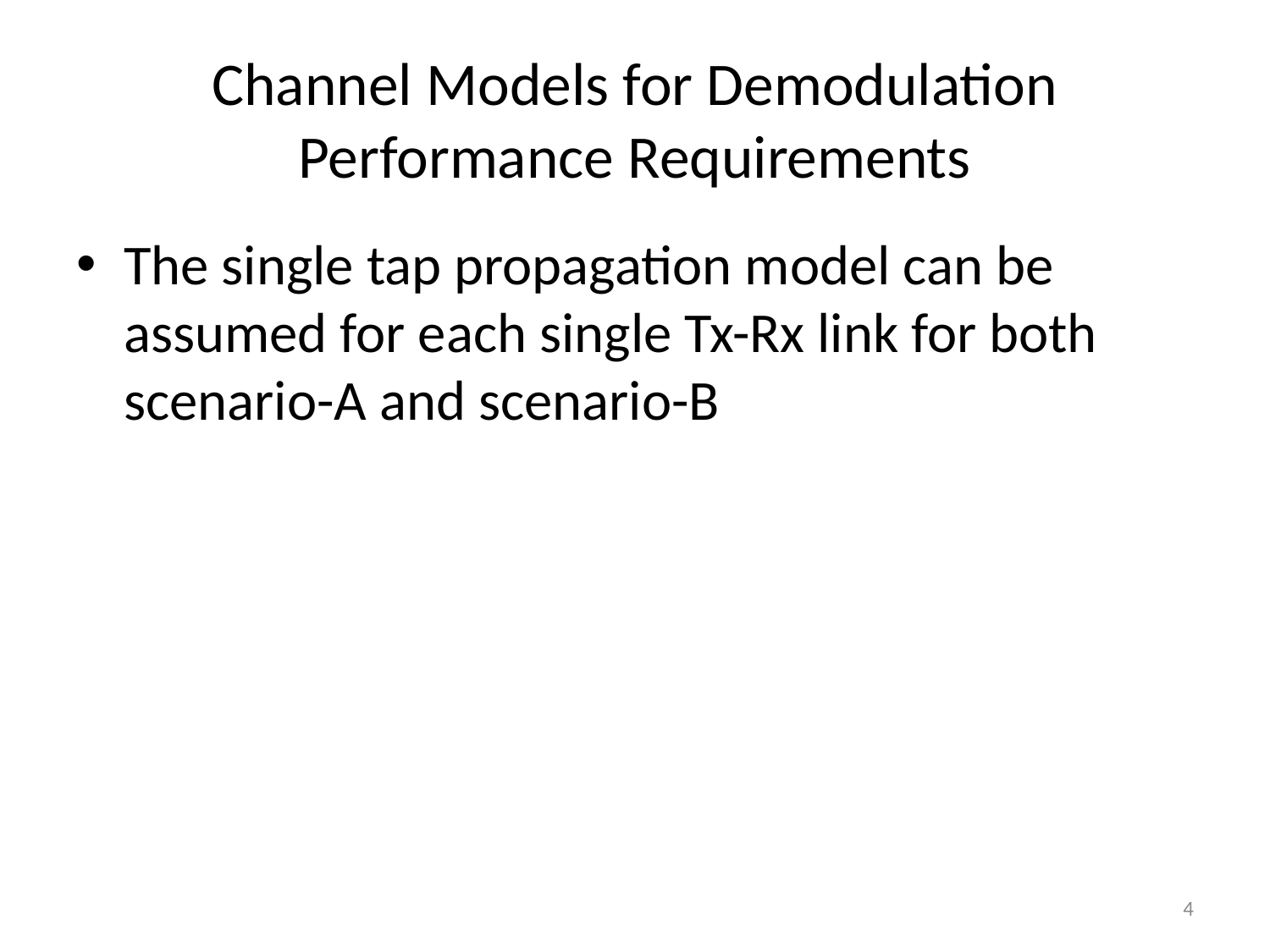

# Channel Models for Demodulation Performance Requirements
The single tap propagation model can be assumed for each single Tx-Rx link for both scenario-A and scenario-B

4